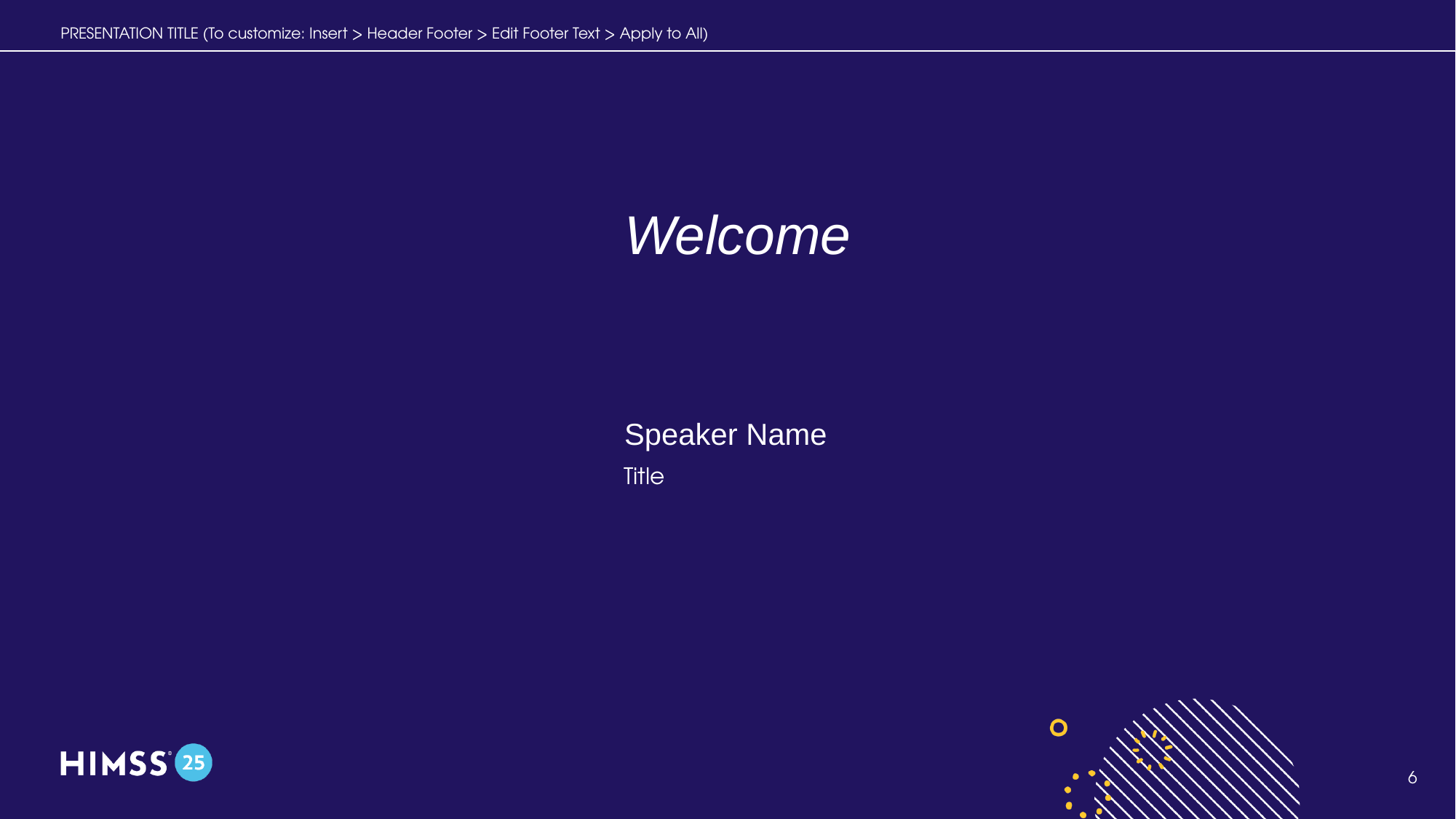

PRESENTATION TITLE (To customize: Insert > Header Footer > Edit Footer Text > Apply to All)

# Welcome
Speaker Name
Title
6